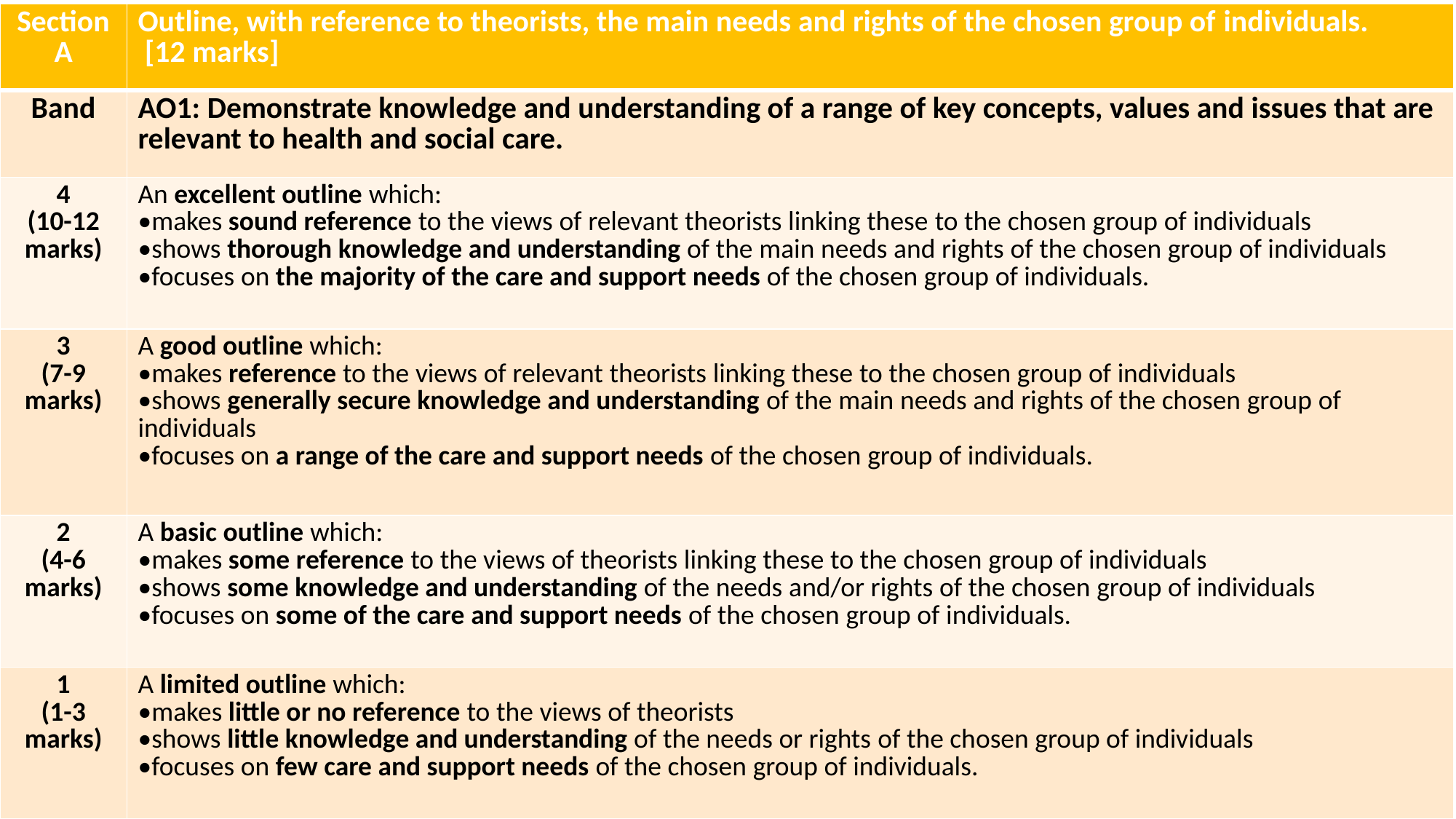

| Section A | Outline, with reference to theorists, the main needs and rights of the chosen group of individuals.  [12 marks] |
| --- | --- |
| Band | AO1: Demonstrate knowledge and understanding of a range of key concepts, values and issues that are relevant to health and social care. |
| 4 (10-12 marks) | An excellent outline which: •makes sound reference to the views of relevant theorists linking these to the chosen group of individuals •shows thorough knowledge and understanding of the main needs and rights of the chosen group of individuals •focuses on the majority of the care and support needs of the chosen group of individuals. |
| 3 (7-9 marks) | A good outline which: •makes reference to the views of relevant theorists linking these to the chosen group of individuals •shows generally secure knowledge and understanding of the main needs and rights of the chosen group of individuals •focuses on a range of the care and support needs of the chosen group of individuals. |
| 2 (4-6 marks) | A basic outline which: •makes some reference to the views of theorists linking these to the chosen group of individuals   •shows some knowledge and understanding of the needs and/or rights of the chosen group of individuals •focuses on some of the care and support needs of the chosen group of individuals. |
| 1 (1-3 marks) | A limited outline which: •makes little or no reference to the views of theorists •shows little knowledge and understanding of the needs or rights of the chosen group of individuals  •focuses on few care and support needs of the chosen group of individuals. |